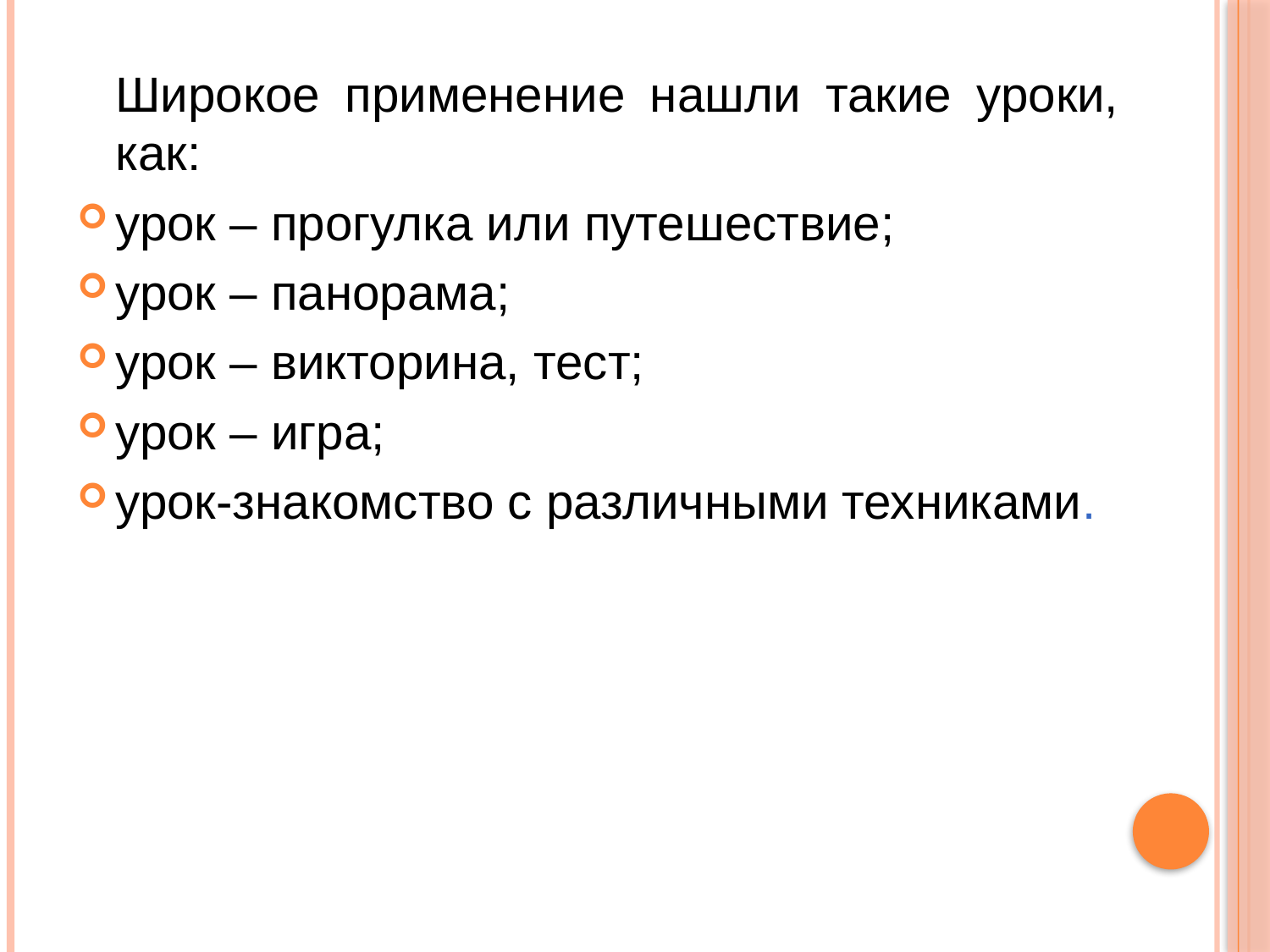

Широкое применение нашли такие уроки, как:
урок – прогулка или путешествие;
урок – панорама;
урок – викторина, тест;
урок – игра;
урок-знакомство с различными техниками.